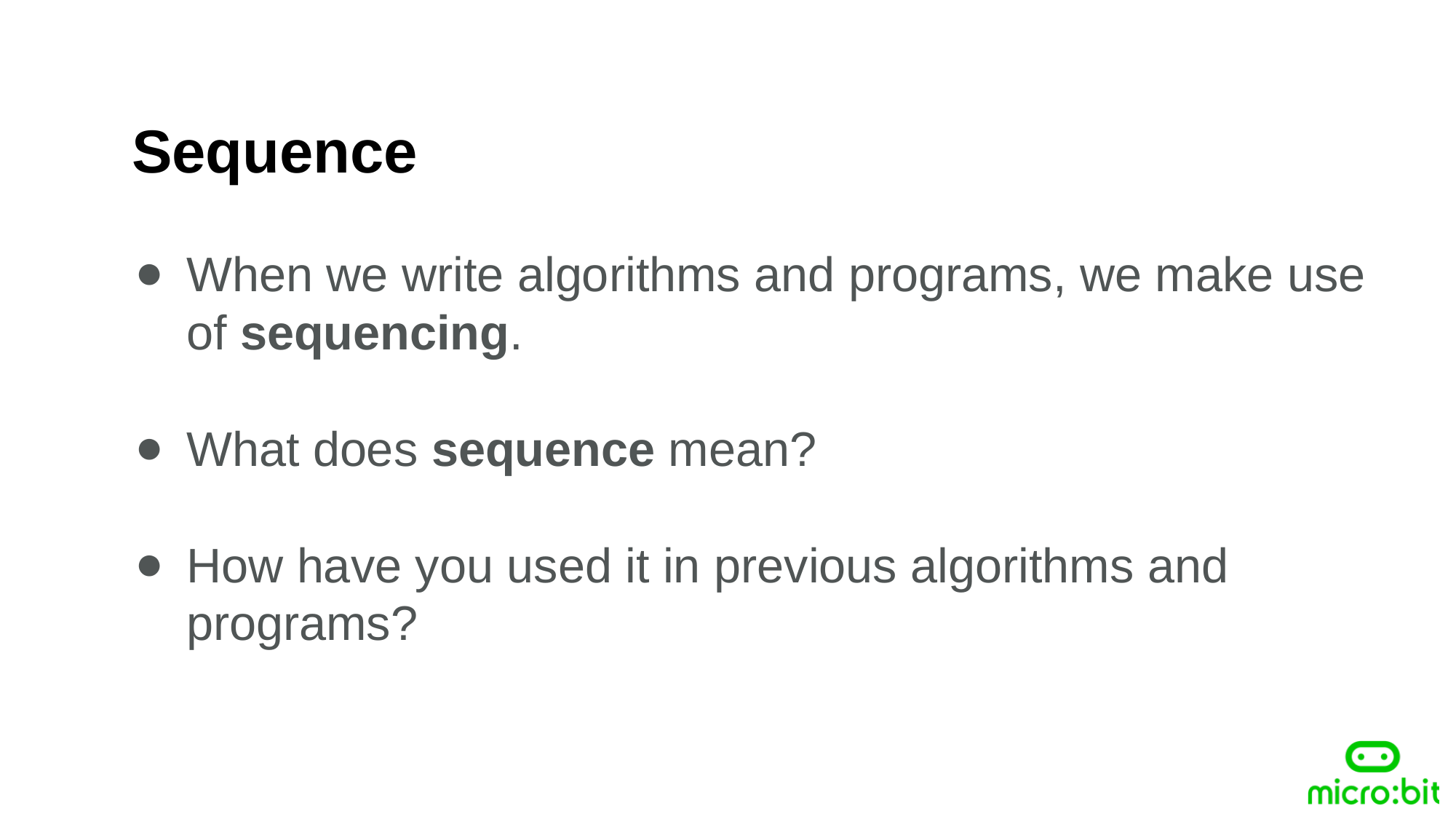

Sequence

When we write algorithms and programs, we make use of sequencing.

What does sequence mean?

How have you used it in previous algorithms and programs?